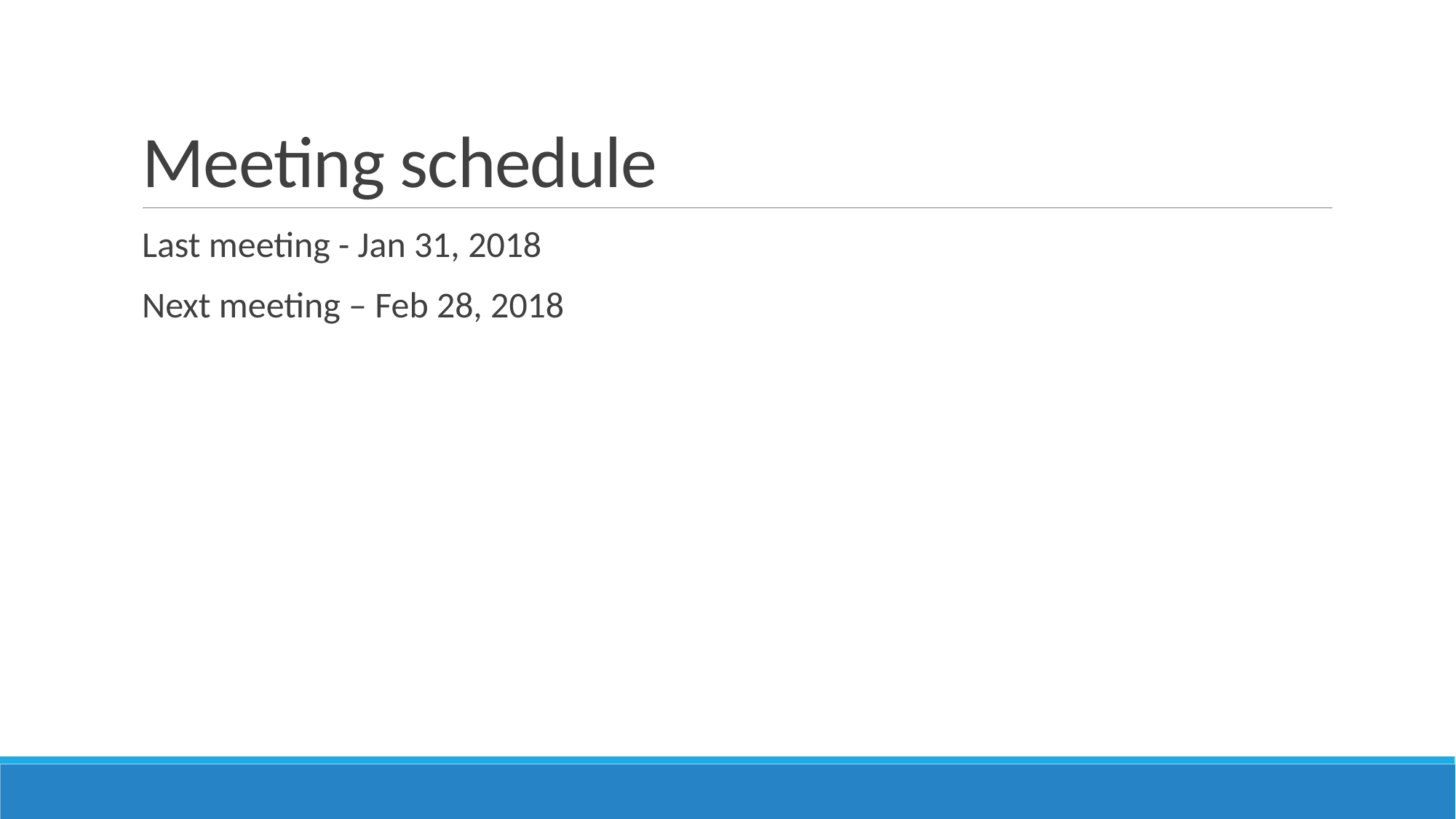

# Meeting schedule
Last meeting - Jan 31, 2018
Next meeting – Feb 28, 2018